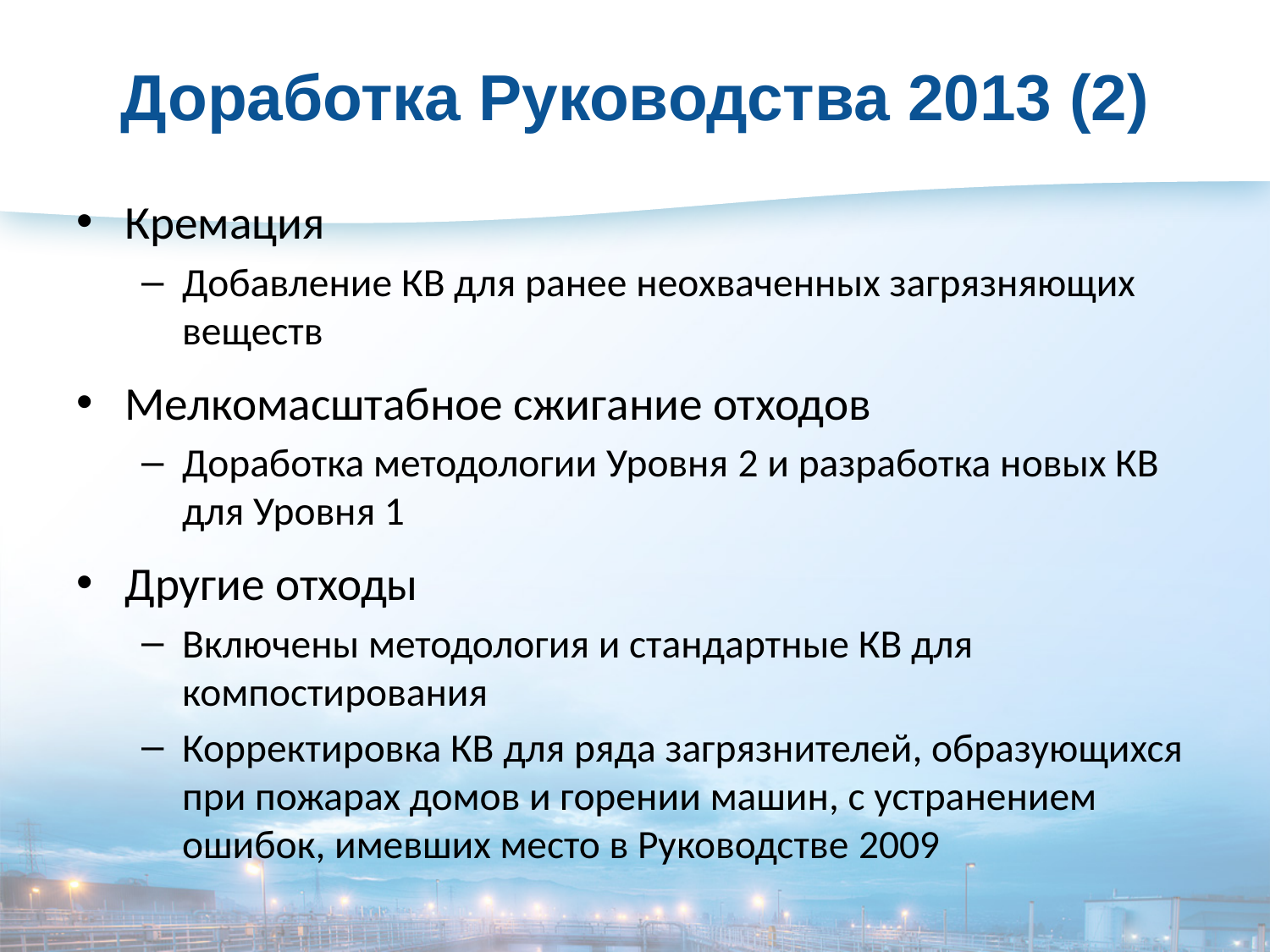

# Доработка Руководства 2013 (2)
Кремация
Добавление КВ для ранее неохваченных загрязняющих веществ
Мелкомасштабное сжигание отходов
Доработка методологии Уровня 2 и разработка новых КВ для Уровня 1
Другие отходы
Включены методология и стандартные КВ для компостирования
Корректировка КВ для ряда загрязнителей, образующихся при пожарах домов и горении машин, с устранением ошибок, имевших место в Руководстве 2009